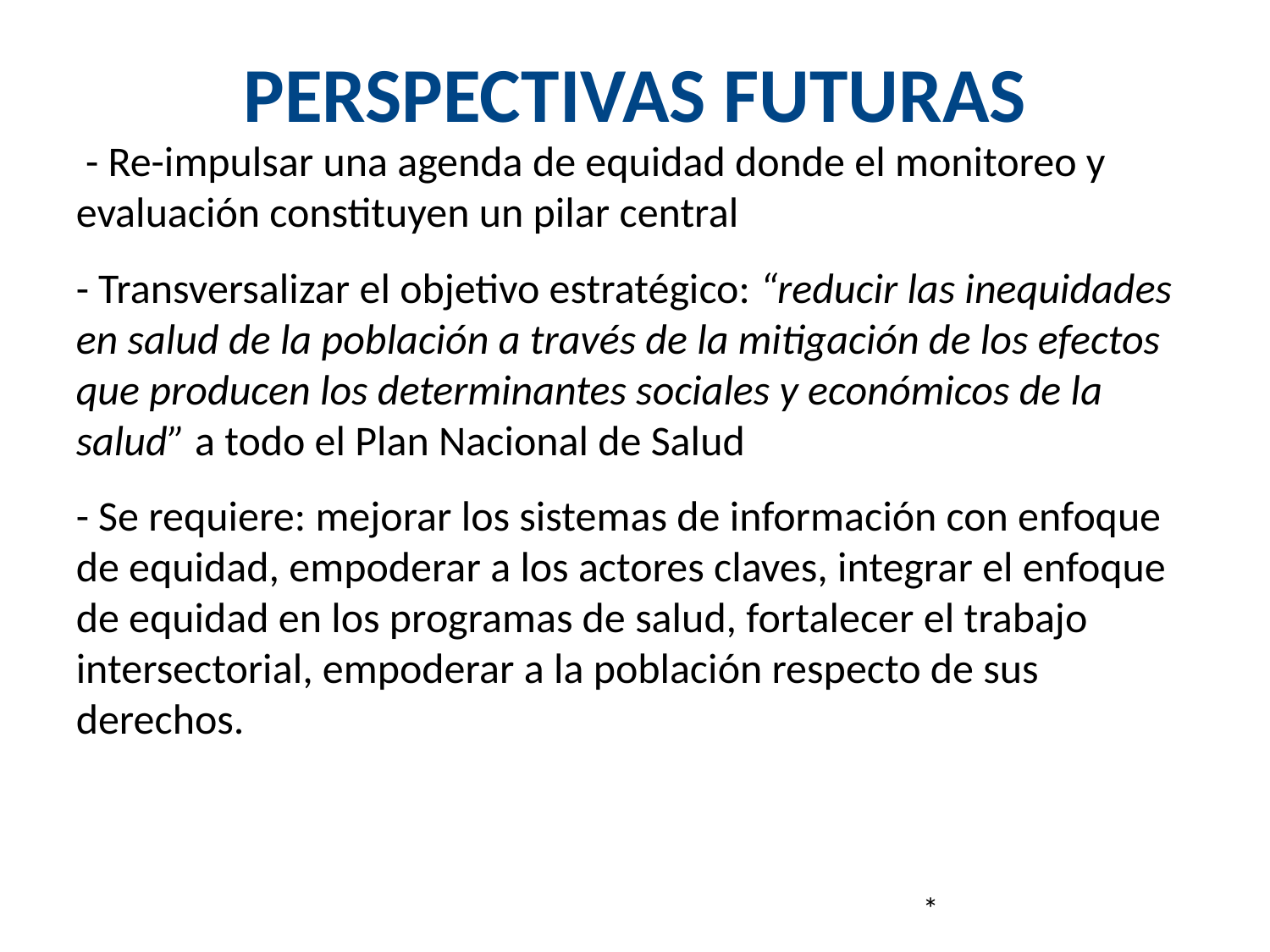

# PERSPECTIVAS FUTURAS
 - Re-impulsar una agenda de equidad donde el monitoreo y evaluación constituyen un pilar central
- Transversalizar el objetivo estratégico: “reducir las inequidades en salud de la población a través de la mitigación de los efectos que producen los determinantes sociales y económicos de la salud” a todo el Plan Nacional de Salud
- Se requiere: mejorar los sistemas de información con enfoque de equidad, empoderar a los actores claves, integrar el enfoque de equidad en los programas de salud, fortalecer el trabajo intersectorial, empoderar a la población respecto de sus derechos.

*